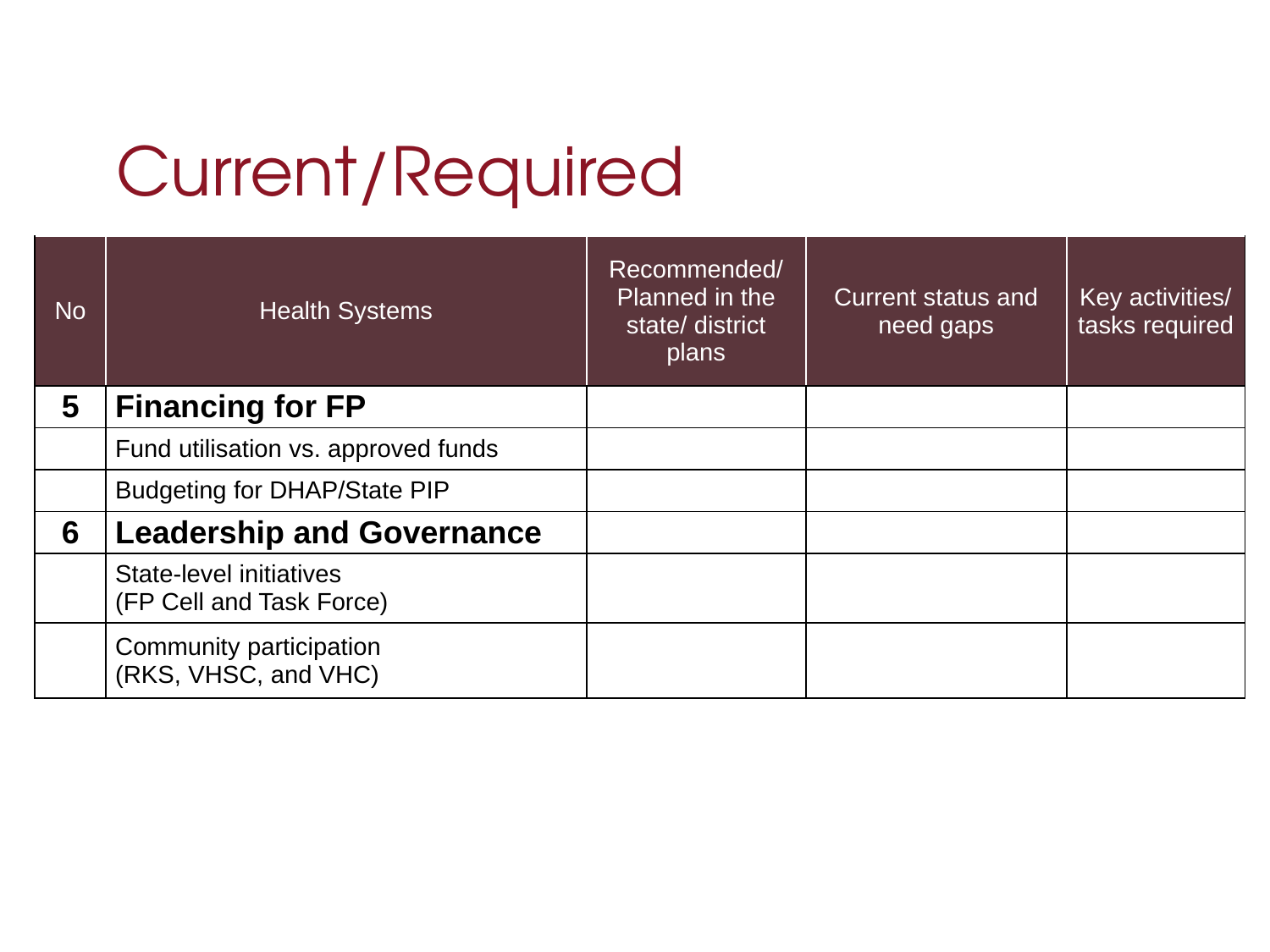

# Current/Required
| No | Health Systems | Recommended/ Planned in the state/ district plans | Current status and need gaps | Key activities/ tasks required |
| --- | --- | --- | --- | --- |
| 5 | Financing for FP |  |  |  |
|  | Fund utilisation vs. approved funds |  |  |  |
|  | Budgeting for DHAP/State PIP |  |  |  |
| 6 | Leadership and Governance |  |  |  |
|  | State-level initiatives (FP Cell and Task Force) |  |  |  |
|  | Community participation (RKS, VHSC, and VHC) |  |  |  |